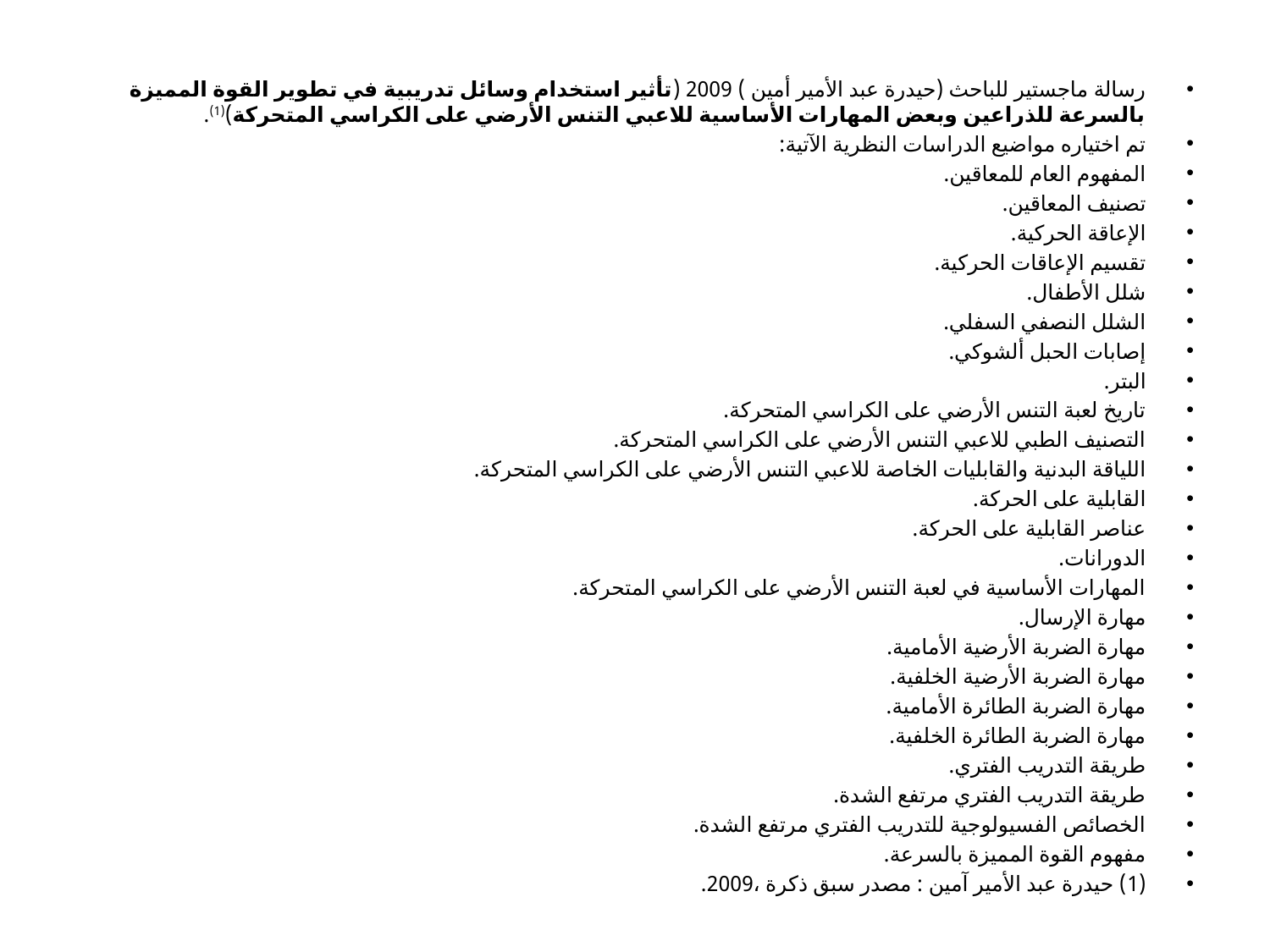

رسالة ماجستير للباحث (حيدرة عبد الأمير أمين ) 2009 (تأثير استخدام وسائل تدريبية في تطوير القوة المميزة بالسرعة للذراعين وبعض المهارات الأساسية للاعبي التنس الأرضي على الكراسي المتحركة)(1).
تم اختياره مواضيع الدراسات النظرية الآتية:
المفهوم العام للمعاقين.
تصنيف المعاقين.
الإعاقة الحركية.
تقسيم الإعاقات الحركية.
شلل الأطفال.
الشلل النصفي السفلي.
إصابات الحبل ألشوكي.
البتر.
تاريخ لعبة التنس الأرضي على الكراسي المتحركة.
التصنيف الطبي للاعبي التنس الأرضي على الكراسي المتحركة.
اللياقة البدنية والقابليات الخاصة للاعبي التنس الأرضي على الكراسي المتحركة.
القابلية على الحركة.
عناصر القابلية على الحركة.
الدورانات.
المهارات الأساسية في لعبة التنس الأرضي على الكراسي المتحركة.
مهارة الإرسال.
مهارة الضربة الأرضية الأمامية.
مهارة الضربة الأرضية الخلفية.
مهارة الضربة الطائرة الأمامية.
مهارة الضربة الطائرة الخلفية.
طريقة التدريب الفتري.
طريقة التدريب الفتري مرتفع الشدة.
الخصائص الفسيولوجية للتدريب الفتري مرتفع الشدة.
مفهوم القوة المميزة بالسرعة.
(1) حيدرة عبد الأمير آمين : مصدر سبق ذكرة ،2009.